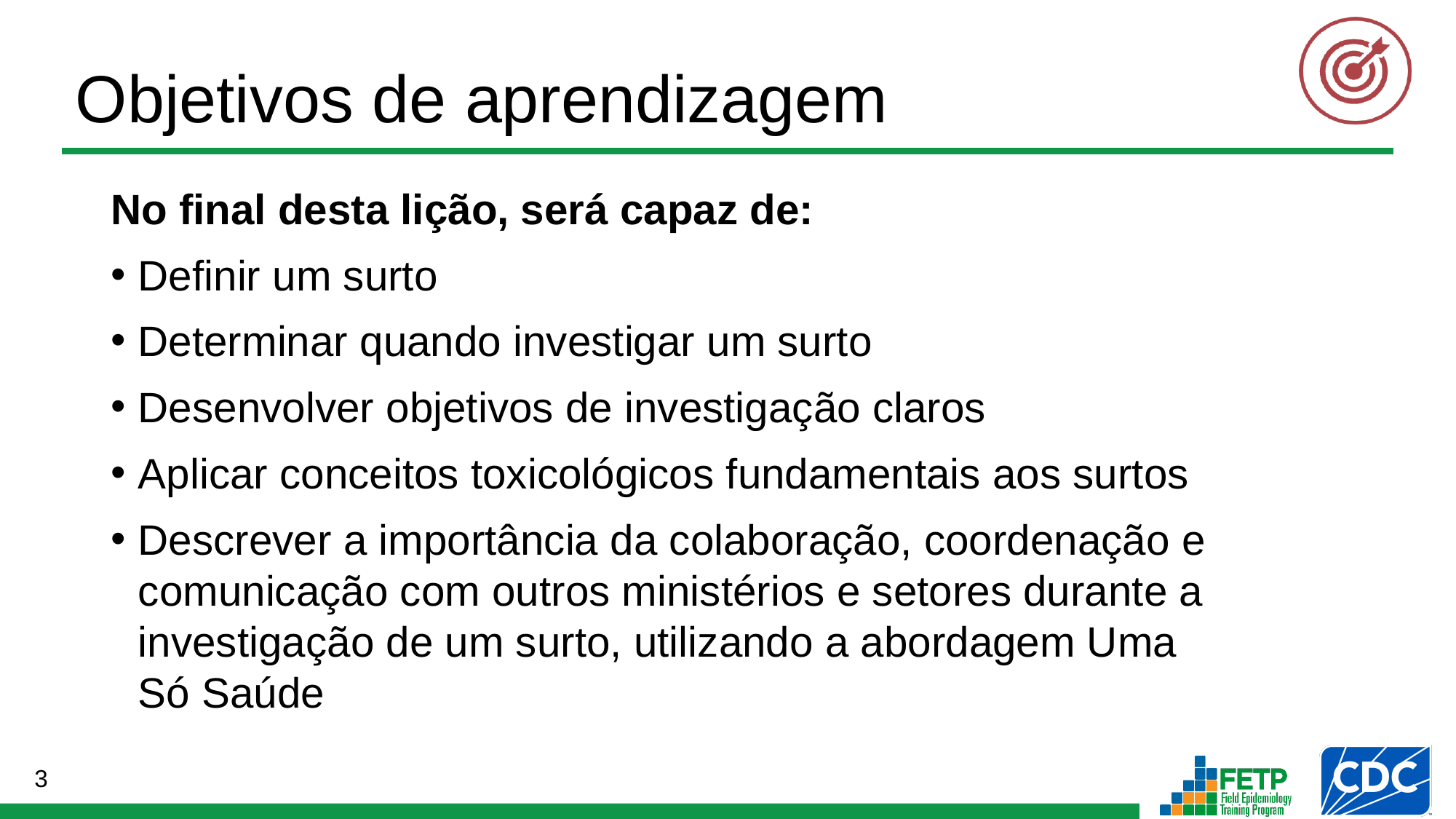

No final desta lição, será capaz de:
Definir um surto
Determinar quando investigar um surto
Desenvolver objetivos de investigação claros
Aplicar conceitos toxicológicos fundamentais aos surtos
Descrever a importância da colaboração, coordenação e comunicação com outros ministérios e setores durante a investigação de um surto, utilizando a abordagem Uma
Só Saúde